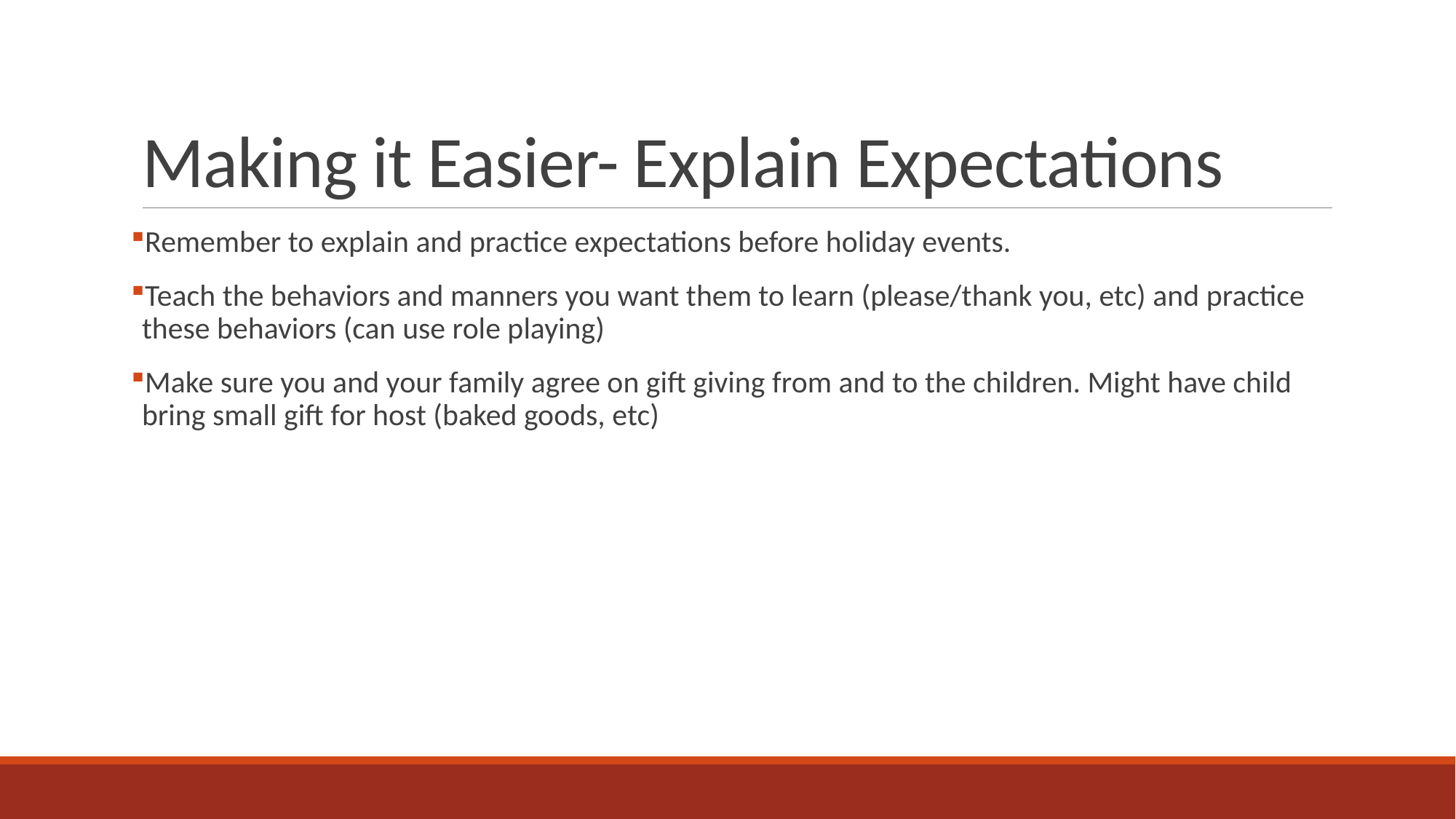

# Making it Easier- Explain Expectations
Remember to explain and practice expectations before holiday events.
Teach the behaviors and manners you want them to learn (please/thank you, etc) and practice these behaviors (can use role playing)
Make sure you and your family agree on gift giving from and to the children. Might have child bring small gift for host (baked goods, etc)